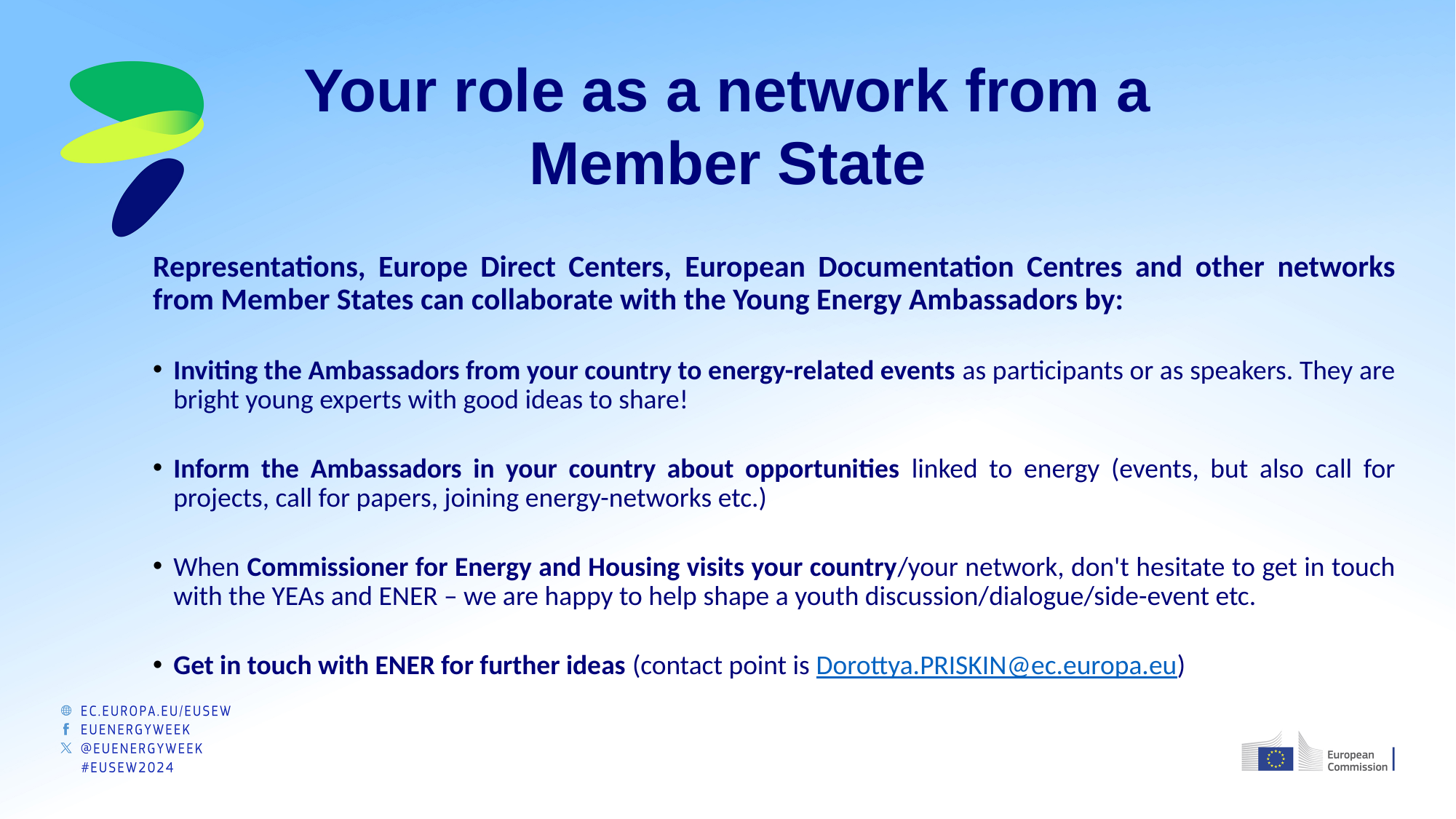

Your role as a network from a Member State
Representations, Europe Direct Centers, European Documentation Centres and other networks from Member States can collaborate with the Young Energy Ambassadors by:
Inviting the Ambassadors from your country to energy-related events as participants or as speakers. They are bright young experts with good ideas to share!
Inform the Ambassadors in your country about opportunities linked to energy (events, but also call for projects, call for papers, joining energy-networks etc.)
When Commissioner for Energy and Housing visits your country/your network, don't hesitate to get in touch with the YEAs and ENER – we are happy to help shape a youth discussion/dialogue/side-event etc.
Get in touch with ENER for further ideas (contact point is Dorottya.PRISKIN@ec.europa.eu)